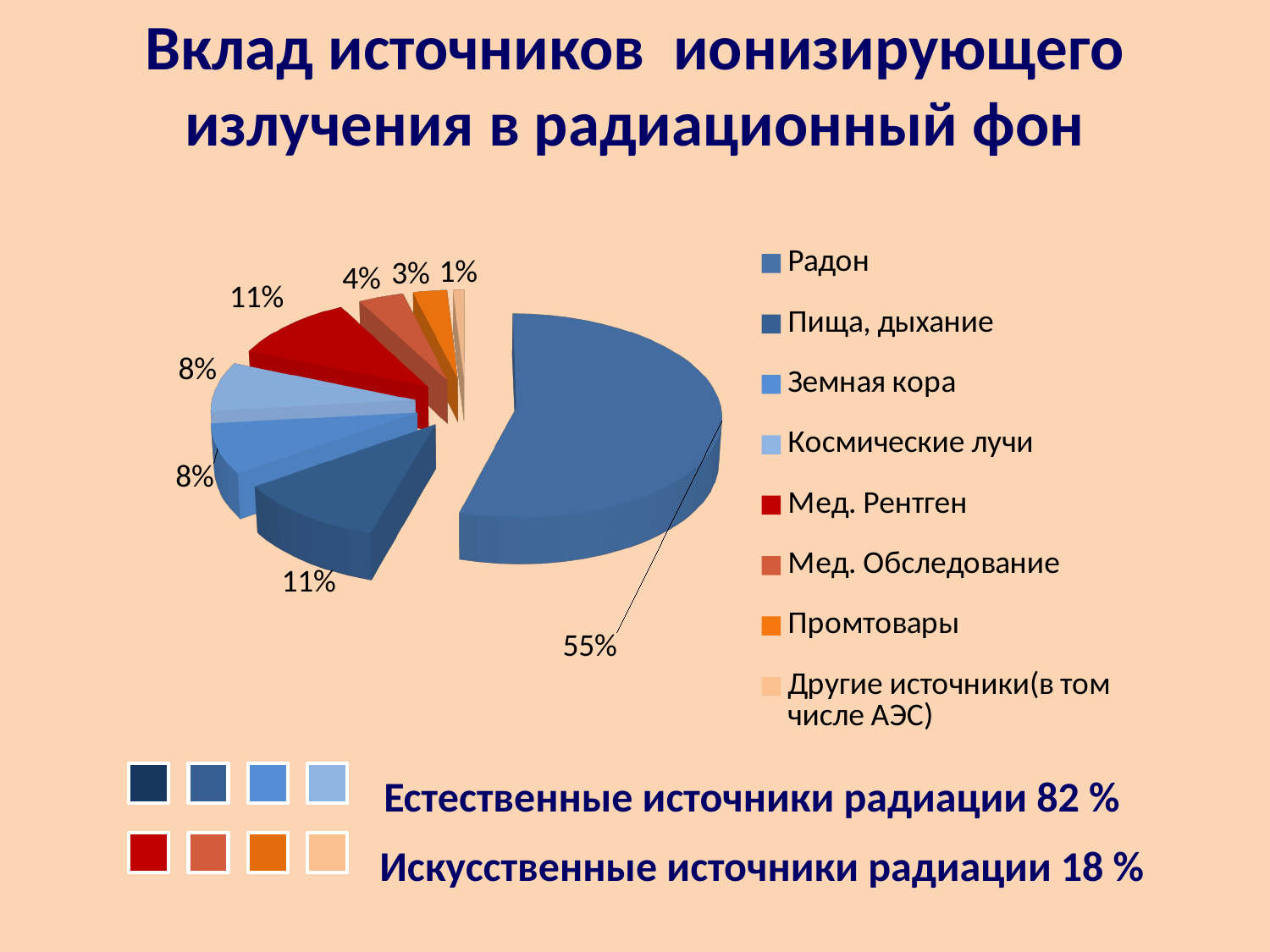

Вклад источников  ионизирующего излучения в радиационный фон

[unsupported chart]

Естественные источники радиации 82 %

Искусственные источники радиации 18 %